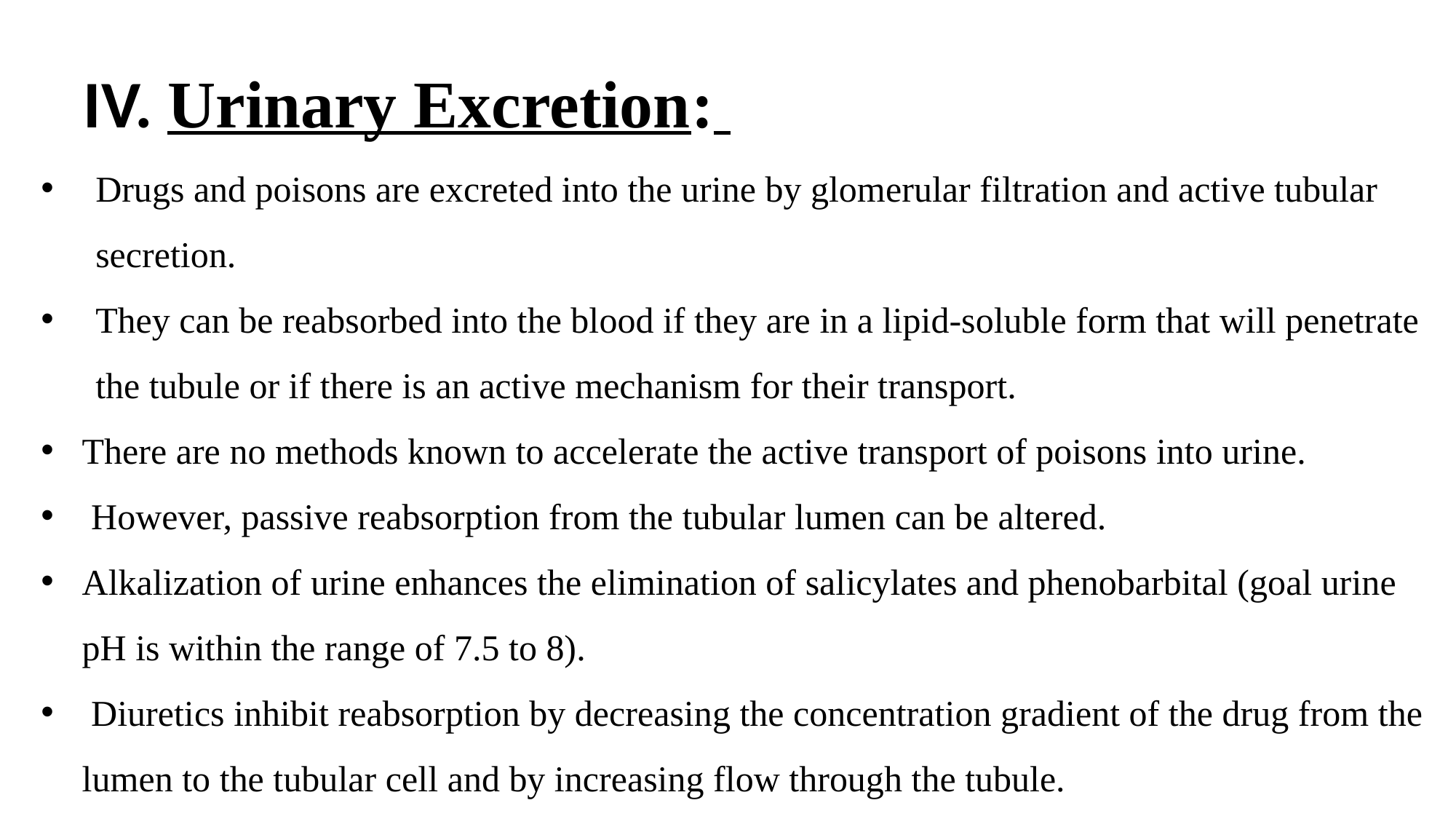

# IV. Urinary Excretion:
Drugs and poisons are excreted into the urine by glomerular filtration and active tubular secretion.
They can be reabsorbed into the blood if they are in a lipid-soluble form that will penetrate the tubule or if there is an active mechanism for their transport.
There are no methods known to accelerate the active transport of poisons into urine.
 However, passive reabsorption from the tubular lumen can be altered.
Alkalization of urine enhances the elimination of salicylates and phenobarbital (goal urine pH is within the range of 7.5 to 8).
 Diuretics inhibit reabsorption by decreasing the concentration gradient of the drug from the lumen to the tubular cell and by increasing flow through the tubule.